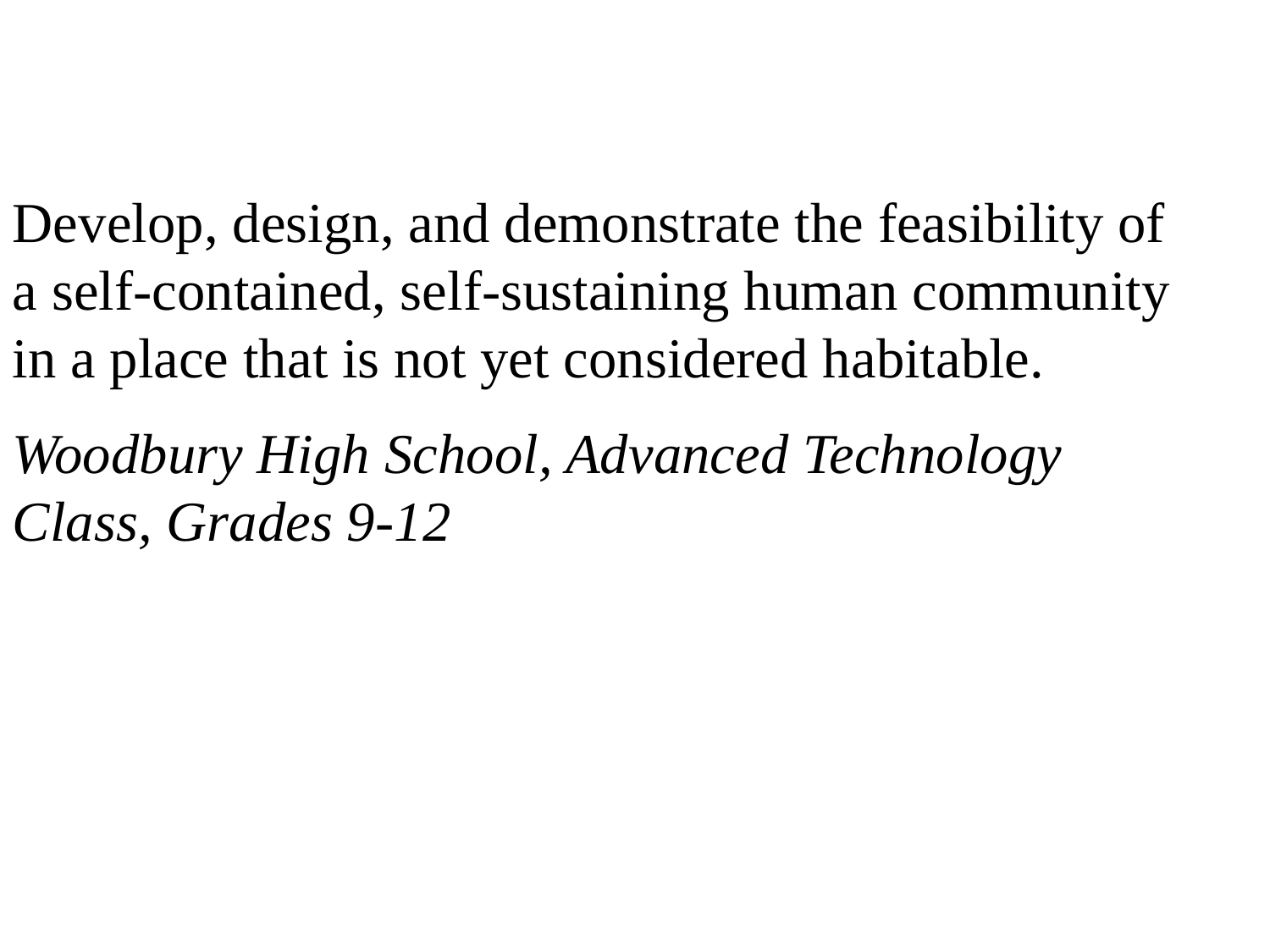

Develop, design, and demonstrate the feasibility of a self-contained, self-sustaining human community in a place that is not yet considered habitable.
Woodbury High School, Advanced Technology Class, Grades 9-12